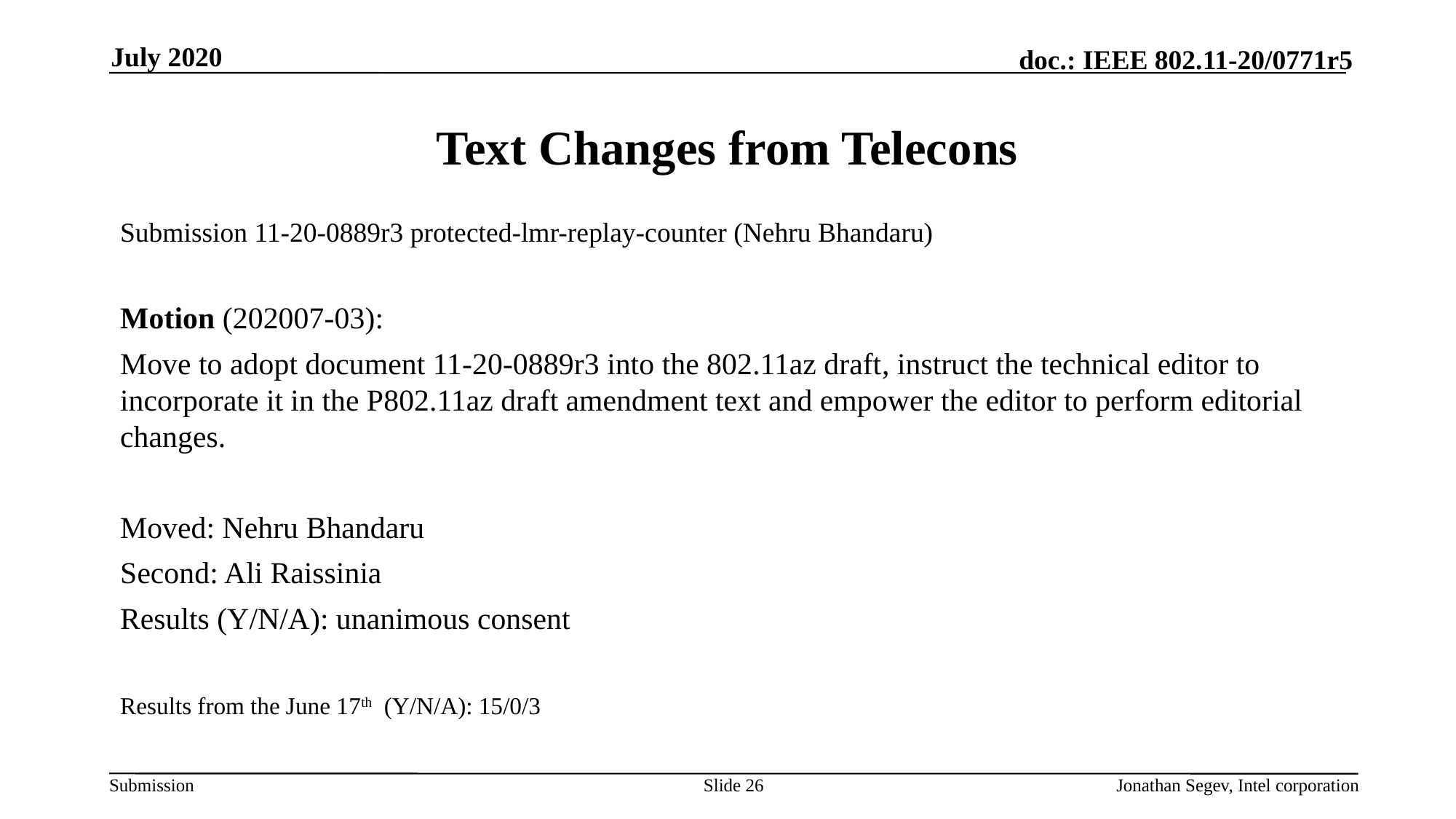

July 2020
# Text Changes from Telecons
Submission 11-20-0889r3 protected-lmr-replay-counter (Nehru Bhandaru)

Motion (202007-03):
Move to adopt document 11-20-0889r3 into the 802.11az draft, instruct the technical editor to incorporate it in the P802.11az draft amendment text and empower the editor to perform editorial changes.

Moved: Nehru Bhandaru
Second: Ali Raissinia
Results (Y/N/A): unanimous consent

Results from the June 17th  (Y/N/A): 15/0/3

Slide 26
Jonathan Segev, Intel corporation